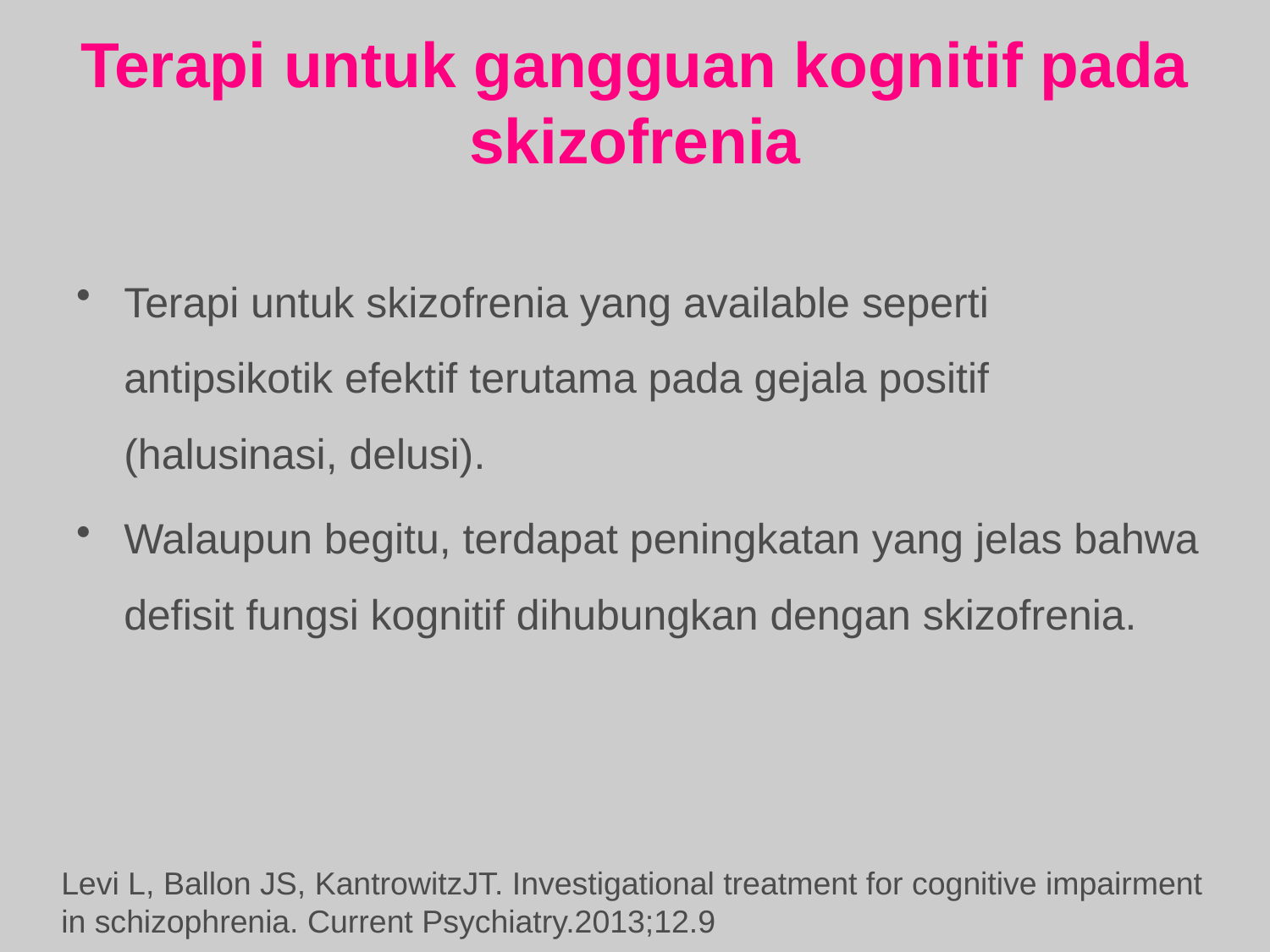

# Terapi untuk gangguan kognitif pada skizofrenia
Terapi untuk skizofrenia yang available seperti  antipsikotik efektif terutama pada gejala positif (halusinasi, delusi).
Walaupun begitu, terdapat peningkatan yang jelas bahwa defisit fungsi kognitif dihubungkan dengan skizofrenia.
Levi L, Ballon JS, KantrowitzJT. Investigational treatment for cognitive impairment
in schizophrenia. Current Psychiatry.2013;12.9